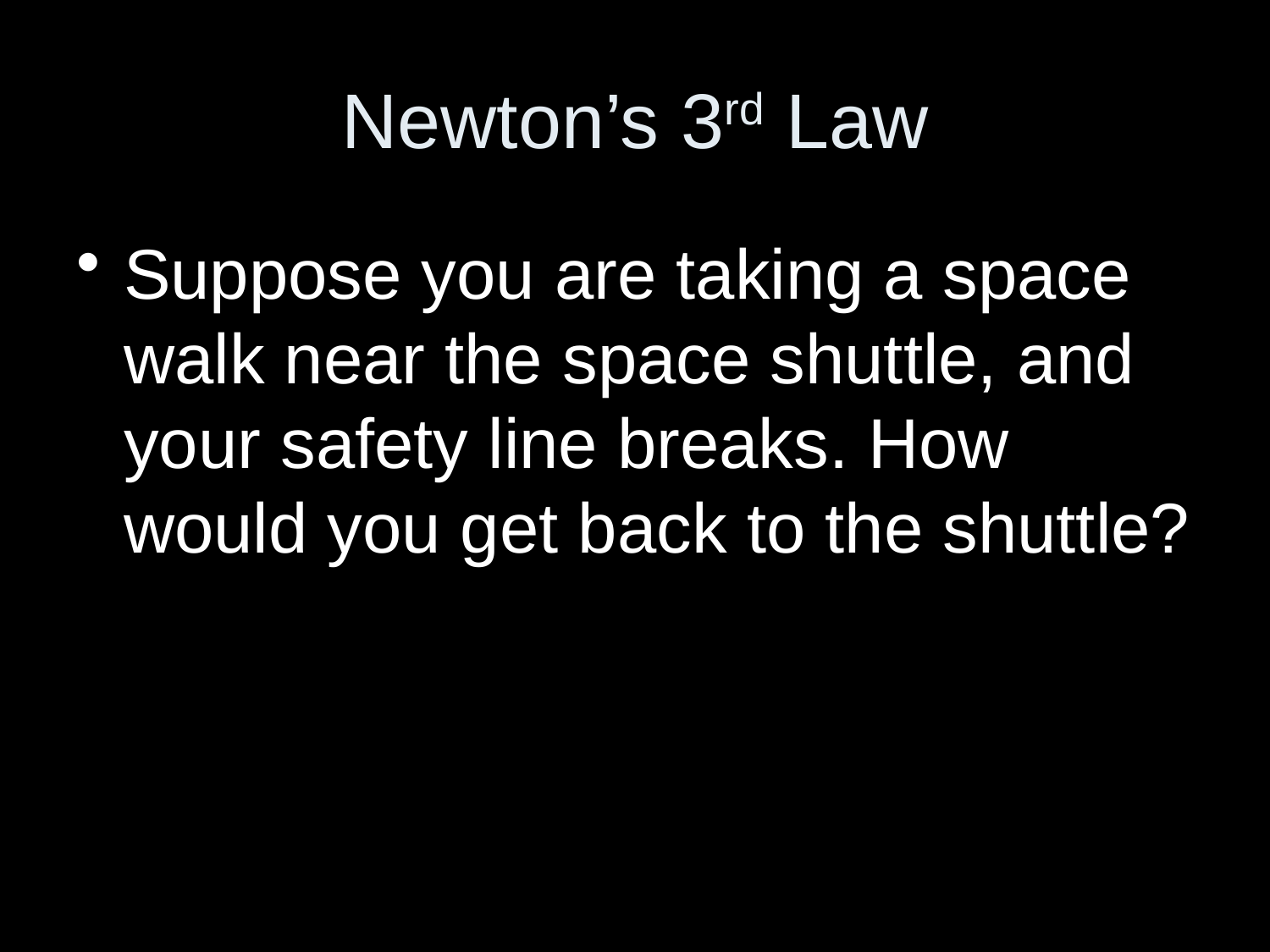

# Newton’s 3rd Law
Suppose you are taking a space walk near the space shuttle, and your safety line breaks. How would you get back to the shuttle?